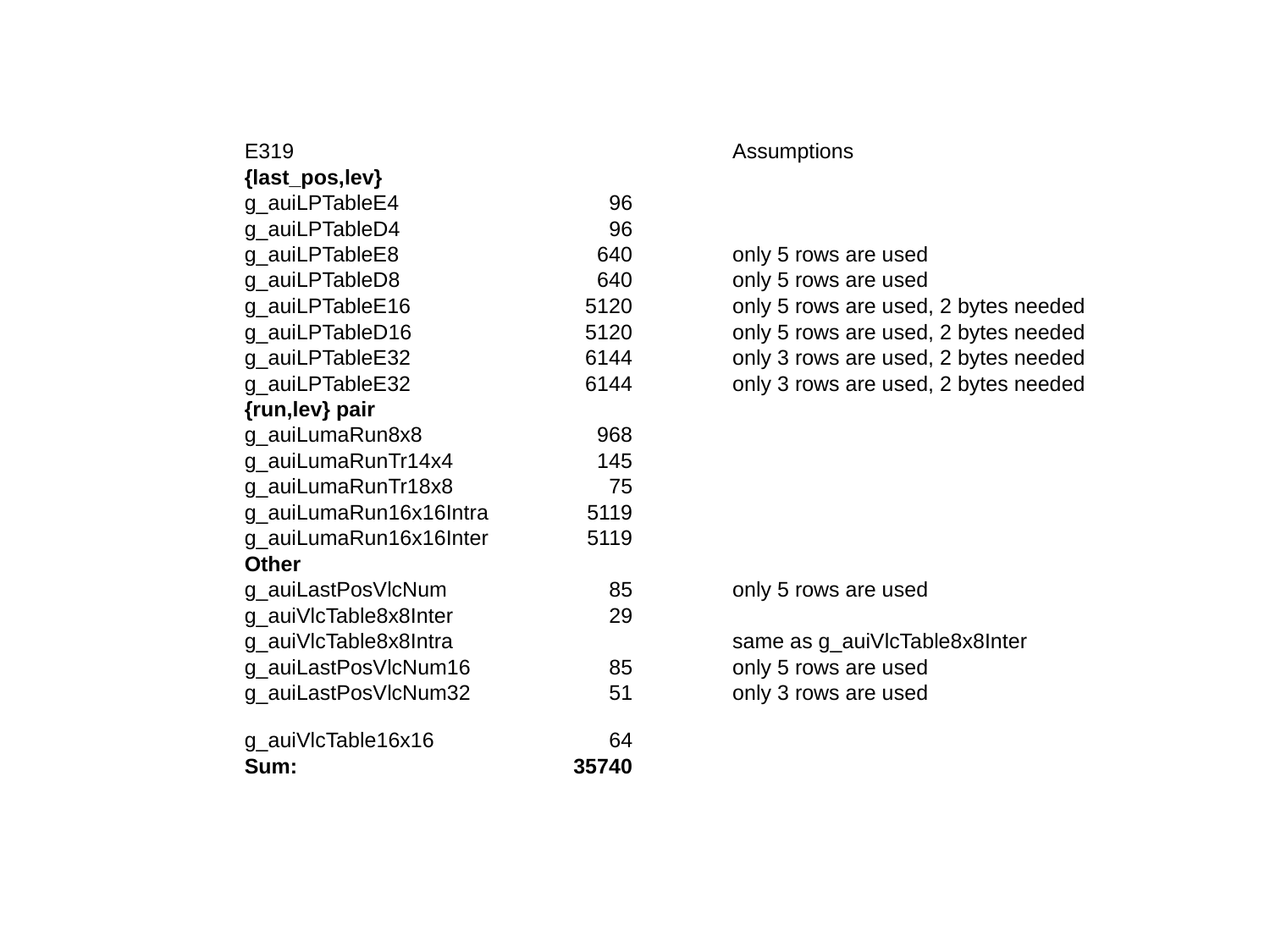

| E319 |  |  |  |  | Assumptions |  |  |  |
| --- | --- | --- | --- | --- | --- | --- | --- | --- |
| {last\_pos,lev} |  |  |  |  |  |  |  |  |
| g\_auiLPTableE4 |  |  | 96 |  |  |  |  |  |
| g\_auiLPTableD4 |  |  | 96 |  |  |  |  |  |
| g\_auiLPTableE8 |  |  | 640 |  | only 5 rows are used |  |  |  |
| g\_auiLPTableD8 |  |  | 640 |  | only 5 rows are used |  |  |  |
| g\_auiLPTableE16 |  |  | 5120 |  | only 5 rows are used, 2 bytes needed |  |  |  |
| g\_auiLPTableD16 |  |  | 5120 |  | only 5 rows are used, 2 bytes needed |  |  |  |
| g\_auiLPTableE32 |  |  | 6144 |  | only 3 rows are used, 2 bytes needed |  |  |  |
| g\_auiLPTableE32 |  |  | 6144 |  | only 3 rows are used, 2 bytes needed |  |  |  |
| {run,lev} pair |  |  |  |  |  |  |  |  |
| g\_auiLumaRun8x8 |  |  | 968 |  |  |  |  |  |
| g\_auiLumaRunTr14x4 |  |  | 145 |  |  |  |  |  |
| g\_auiLumaRunTr18x8 |  |  | 75 |  |  |  |  |  |
| g\_auiLumaRun16x16Intra |  |  | 5119 |  |  |  |  |  |
| g\_auiLumaRun16x16Inter |  |  | 5119 |  |  |  |  |  |
| Other |  |  |  |  |  |  |  |  |
| g\_auiLastPosVlcNum |  |  | 85 |  | only 5 rows are used |  |  |  |
| g\_auiVlcTable8x8Inter |  |  | 29 |  |  |  |  |  |
| g\_auiVlcTable8x8Intra |  |  |  |  | same as g\_auiVlcTable8x8Inter |  |  |  |
| g\_auiLastPosVlcNum16 |  |  | 85 |  | only 5 rows are used |  |  |  |
| g\_auiLastPosVlcNum32 |  |  | 51 |  | only 3 rows are used |  |  |  |
| g\_auiVlcTable16x16 |  |  | 64 |  |  |  |  |  |
| Sum: |  |  | 35740 |  |  |  |  |  |